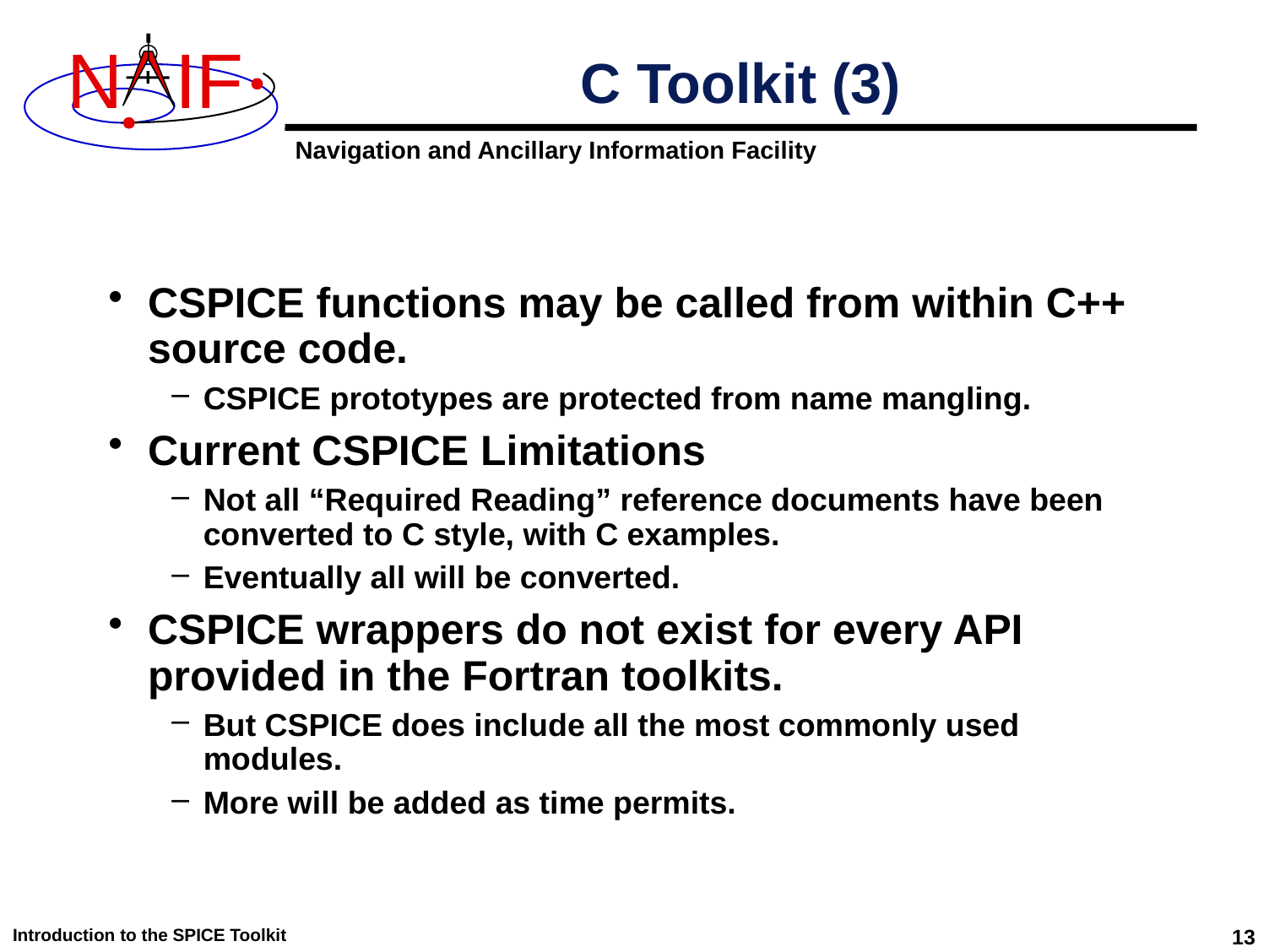

# C Toolkit (3)
CSPICE functions may be called from within C++ source code.
CSPICE prototypes are protected from name mangling.
Current CSPICE Limitations
Not all “Required Reading” reference documents have been converted to C style, with C examples.
Eventually all will be converted.
CSPICE wrappers do not exist for every API provided in the Fortran toolkits.
But CSPICE does include all the most commonly used modules.
More will be added as time permits.

Introduction to the SPICE Toolkit
13